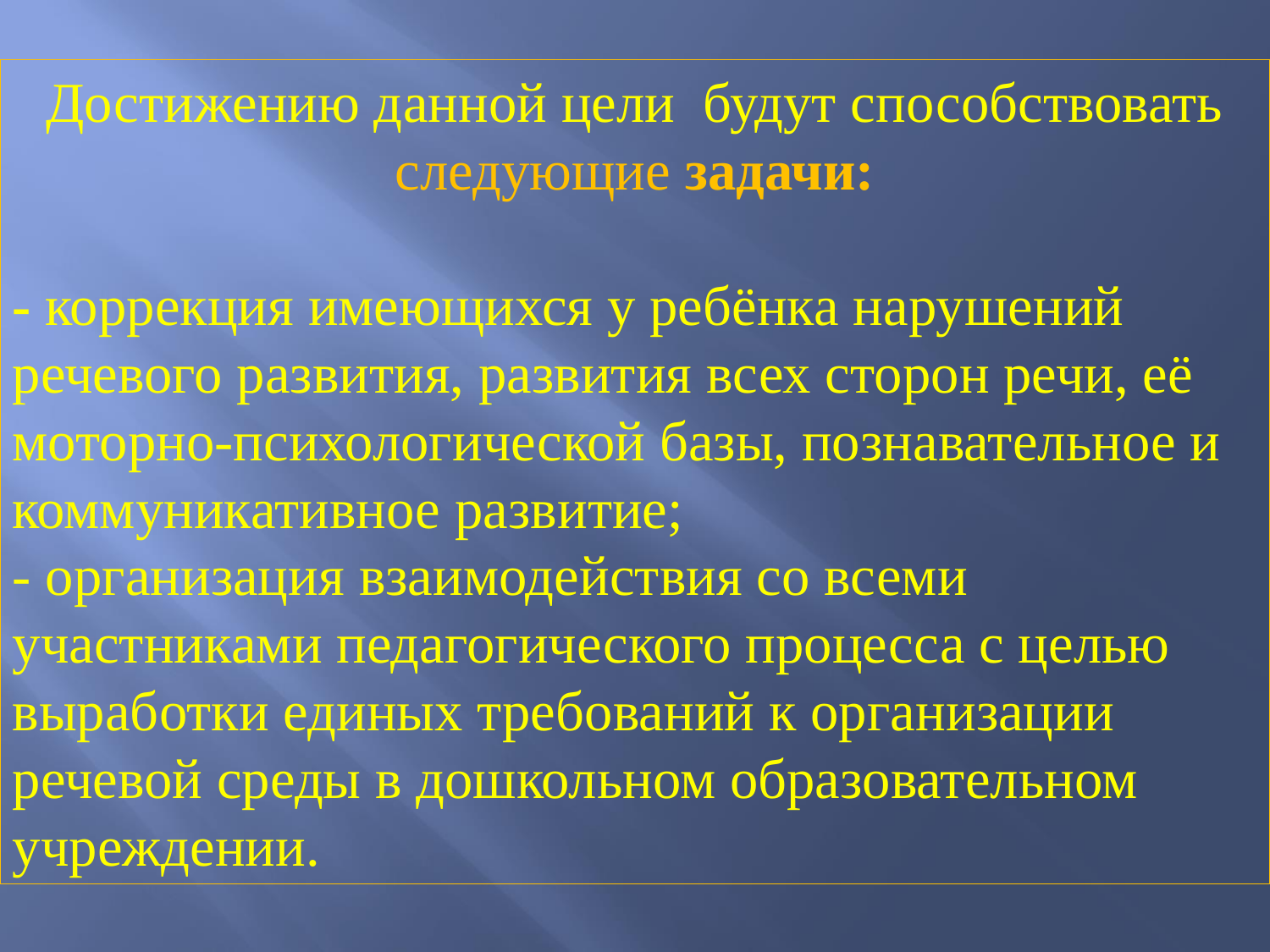

Достижению данной цели  будут способствовать следующие задачи:

- коррекция имеющихся у ребёнка нарушений речевого развития, развития всех сторон речи, её моторно-психологической базы, познавательное и коммуникативное развитие;
- организация взаимодействия со всеми участниками педагогического процесса с целью выработки единых требований к организации речевой среды в дошкольном образовательном учреждении.